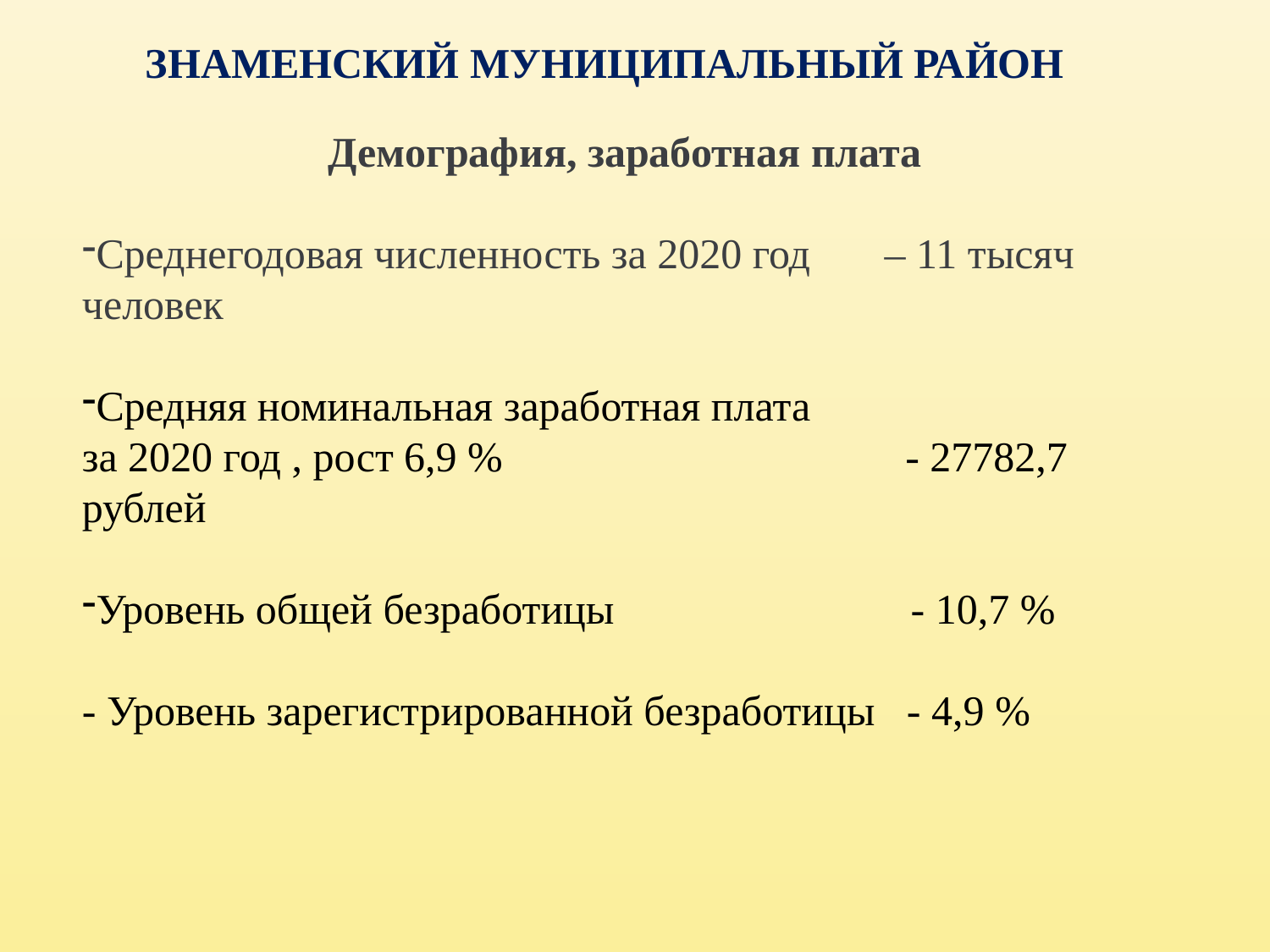

ЗНАМЕНСКИЙ МУНИЦИПАЛЬНЫЙ РАЙОН

Демография, заработная плата

Среднегодовая численность за 2020 год       – 11 тысяч человек

Средняя номинальная заработная плата
за 2020 год , рост 6,9 %                                      - 27782,7  рублей

Уровень общей безработицы                            - 10,7 %

- Уровень зарегистрированной безработицы   - 4,9 %